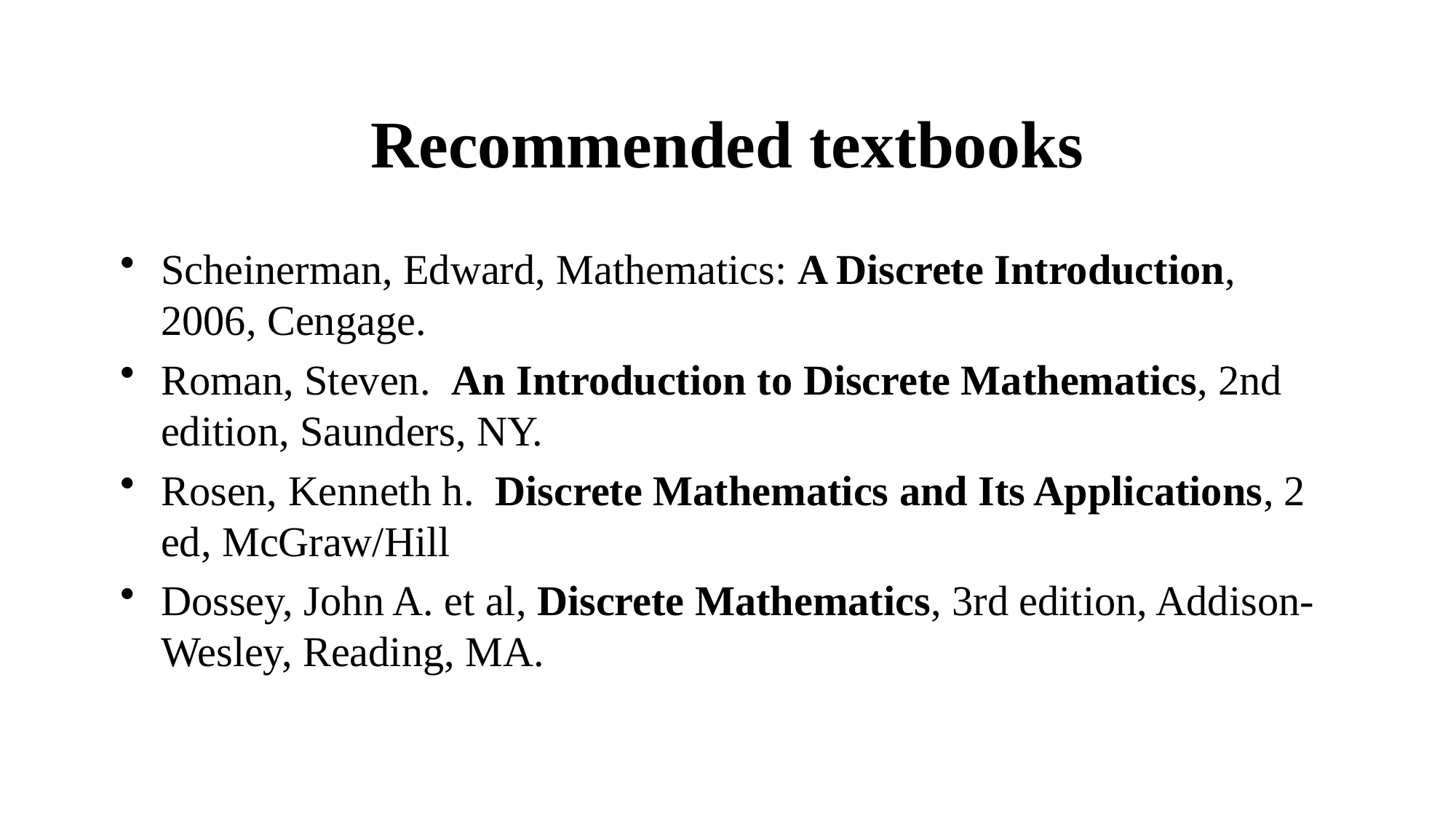

# Recommended textbooks
Scheinerman, Edward, Mathematics: A Discrete Introduction, 2006, Cengage.
Roman, Steven.  An Introduction to Discrete Mathematics, 2nd edition, Saunders, NY.
Rosen, Kenneth h.  Discrete Mathematics and Its Applications, 2 ed, McGraw/Hill
Dossey, John A. et al, Discrete Mathematics, 3rd edition, Addison-Wesley, Reading, MA.